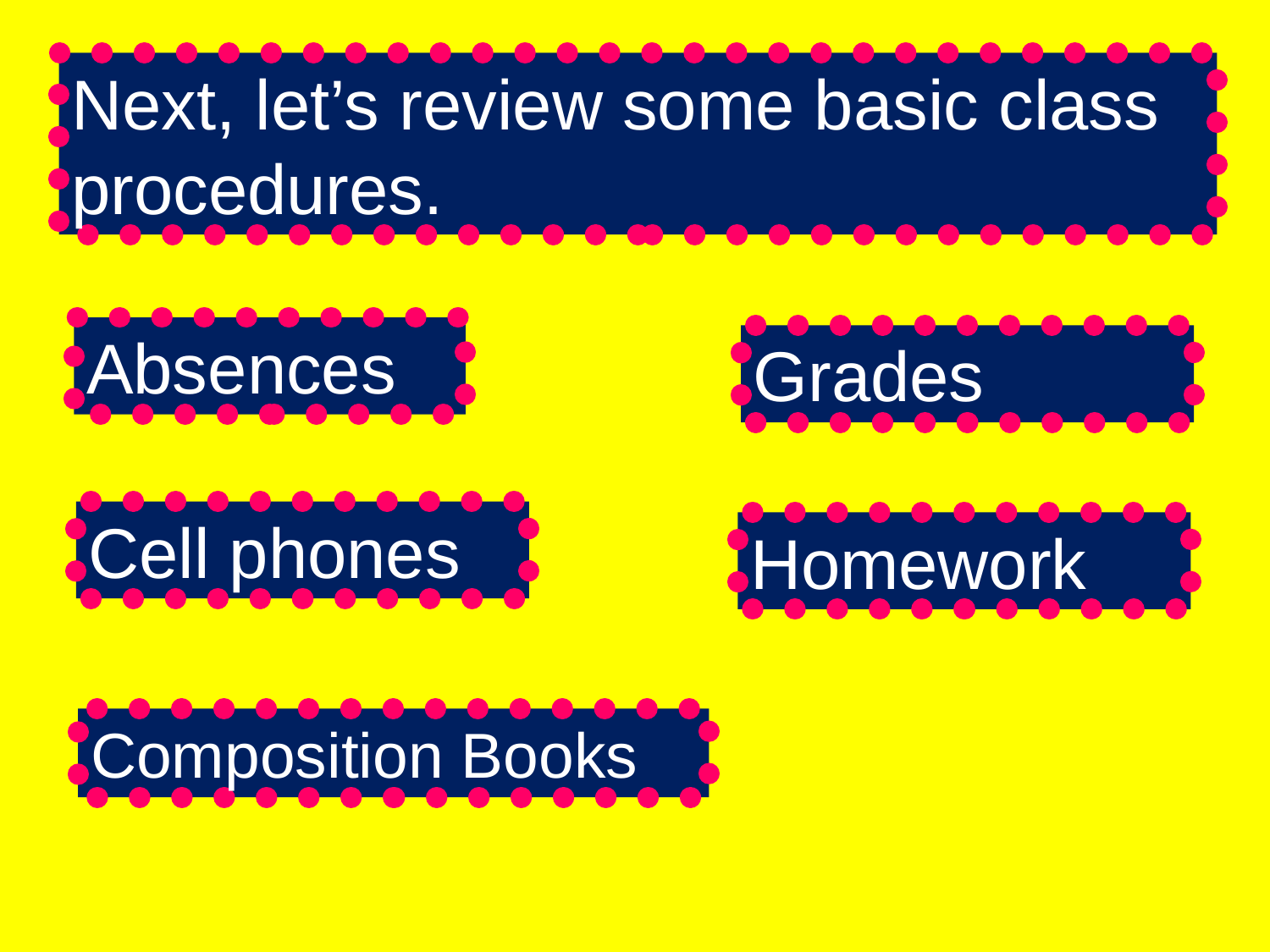

Next, let’s review some basic class procedures.
Absences
Grades
Cell phones
Homework
Composition Books